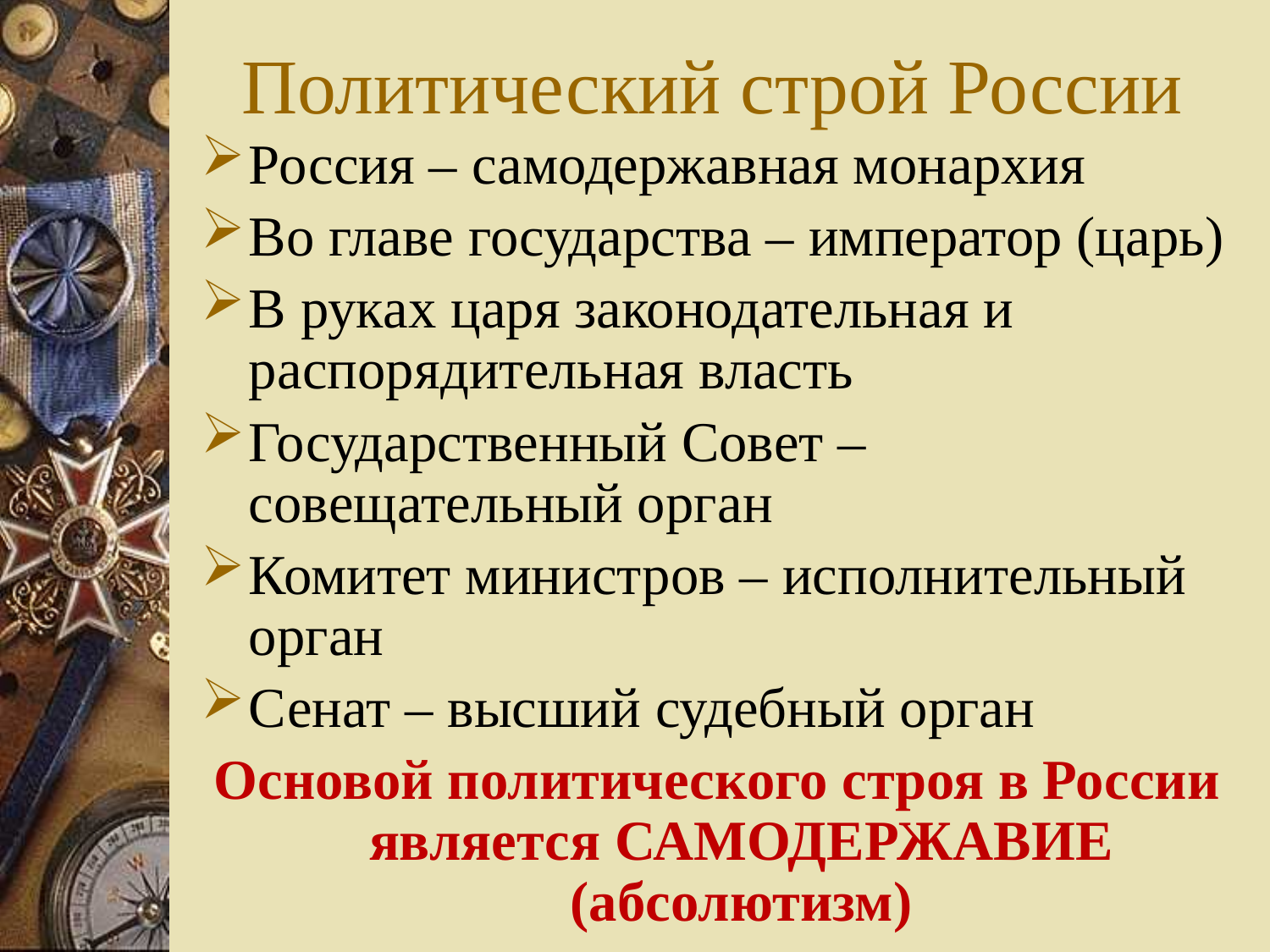

# Политический строй России
Россия – самодержавная монархия
Во главе государства – император (царь)
В руках царя законодательная и распорядительная власть
Государственный Совет – совещательный орган
Комитет министров – исполнительный орган
Сенат – высший судебный орган
Основой политического строя в России является САМОДЕРЖАВИЕ (абсолютизм)